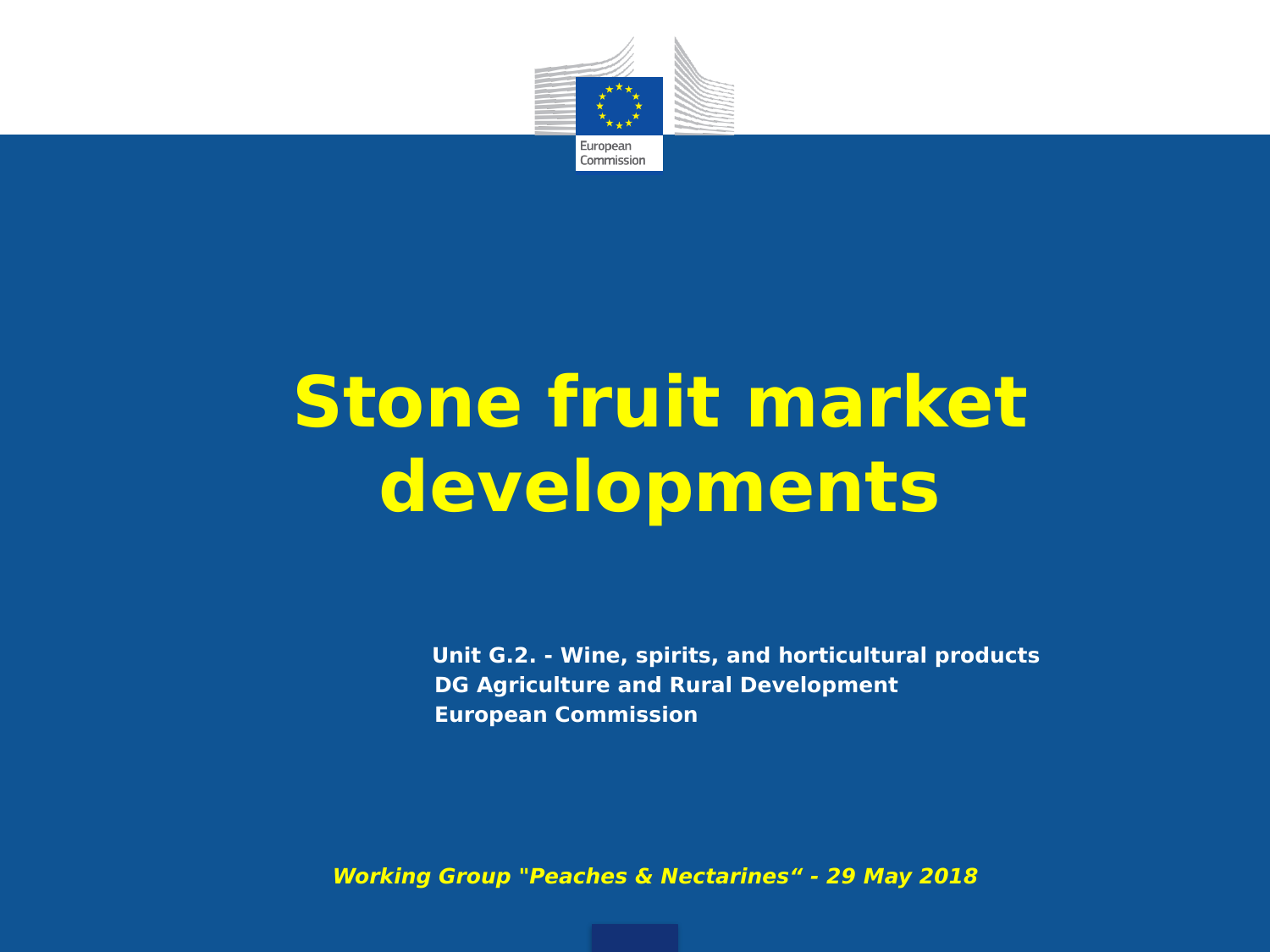

# Stone fruit market developments
	Unit G.2. - Wine, spirits, and horticultural products
	DG Agriculture and Rural Development
	European Commission
Working Group "Peaches & Nectarines“ - 29 May 2018